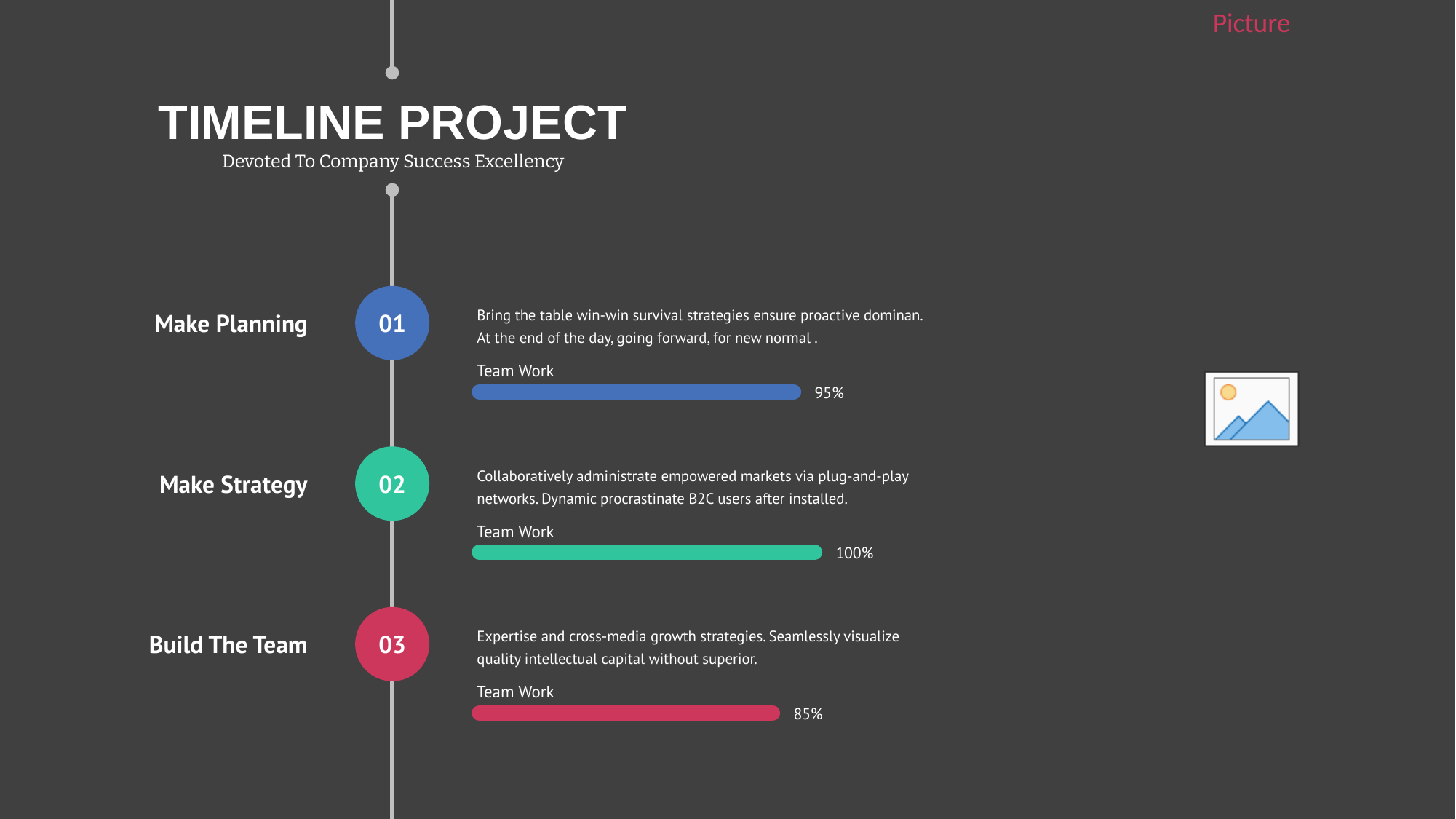

TIMELINE PROJECT
Devoted To Company Success Excellency

Bring the table win-win survival strategies ensure proactive dominan. At the end of the day, going forward, for new normal .
Make Planning
01
Team Work
95%

Collaboratively administrate empowered markets via plug-and-play networks. Dynamic procrastinate B2C users after installed.
Make Strategy
02
Team Work
100%

Expertise and cross-media growth strategies. Seamlessly visualize quality intellectual capital without superior.
Build The Team
03
Team Work
85%